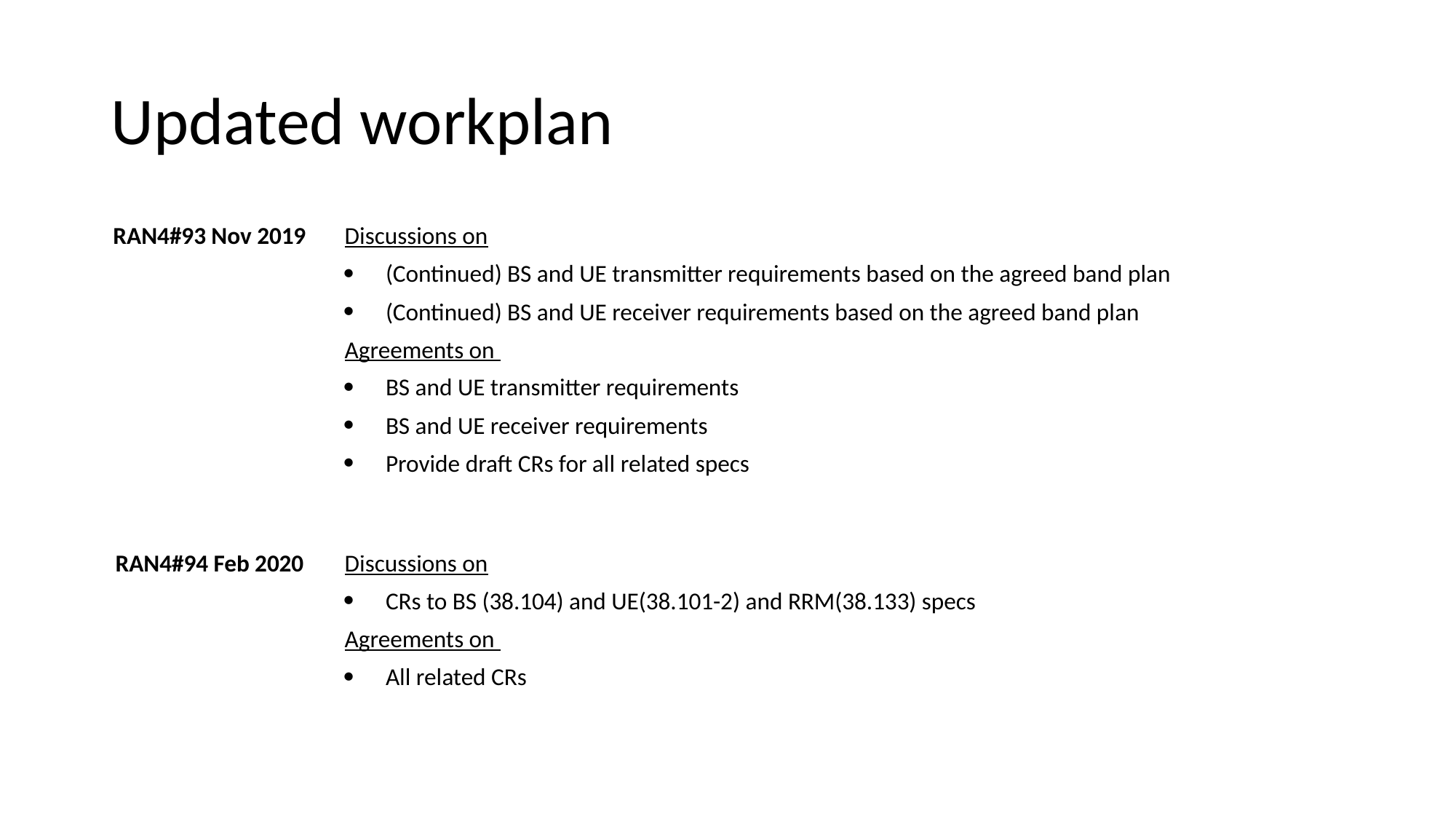

# Updated workplan
| RAN4#93 Nov 2019 | Discussions on (Continued) BS and UE transmitter requirements based on the agreed band plan (Continued) BS and UE receiver requirements based on the agreed band plan Agreements on BS and UE transmitter requirements BS and UE receiver requirements Provide draft CRs for all related specs |
| --- | --- |
| RAN4#94 Feb 2020 | Discussions on CRs to BS (38.104) and UE(38.101-2) and RRM(38.133) specs Agreements on All related CRs |